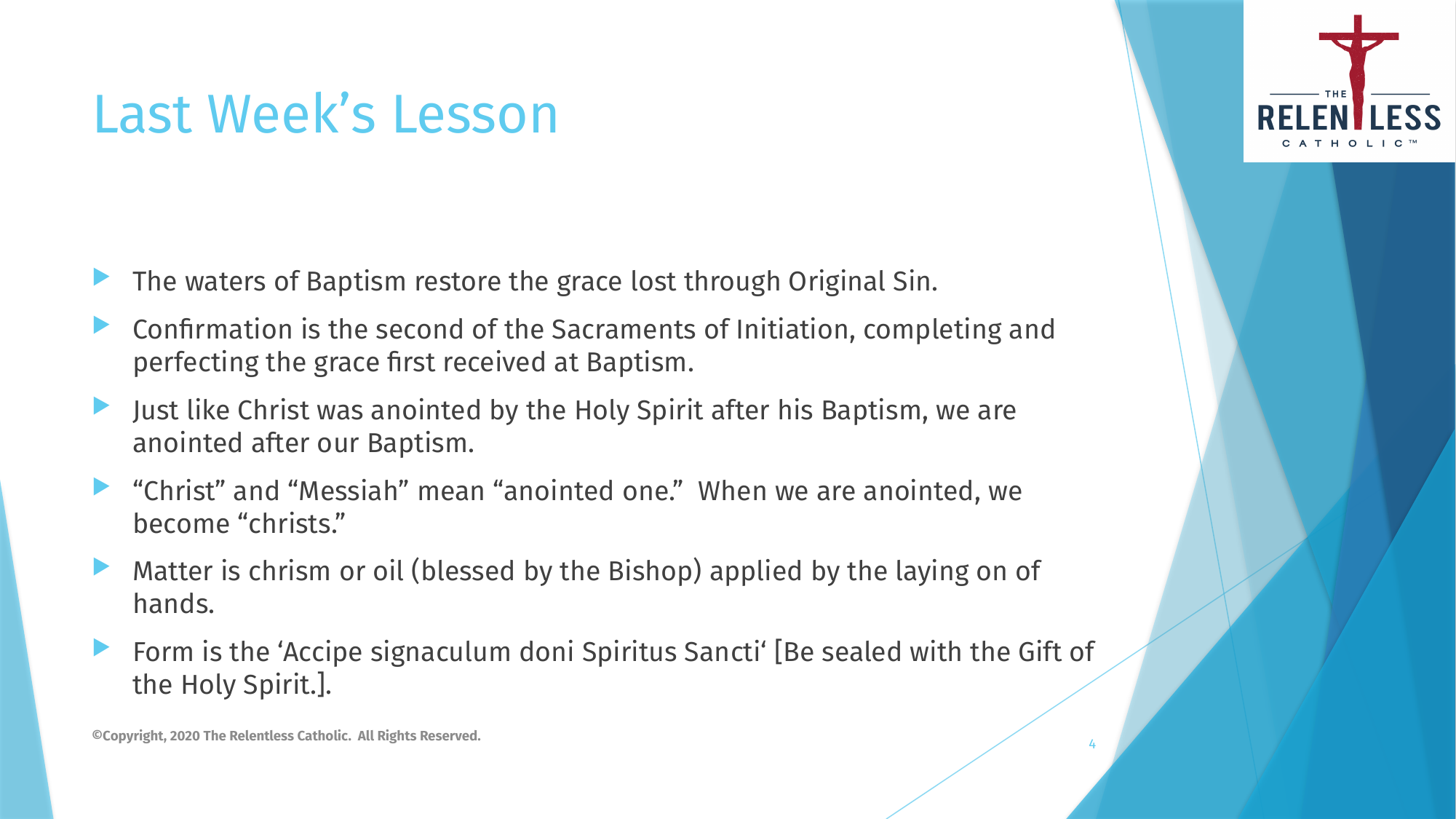

# Last Week’s Lesson
The waters of Baptism restore the grace lost through Original Sin.
Confirmation is the second of the Sacraments of Initiation, completing and perfecting the grace first received at Baptism.
Just like Christ was anointed by the Holy Spirit after his Baptism, we are anointed after our Baptism.
“Christ” and “Messiah” mean “anointed one.”  When we are anointed, we become “christs.”
Matter is chrism or oil (blessed by the Bishop) applied by the laying on of hands.
Form is the ‘Accipe signaculum doni Spiritus Sancti‘ [Be sealed with the Gift of the Holy Spirit.].

©Copyright, 2020 The Relentless Catholic.  All Rights Reserved.

4